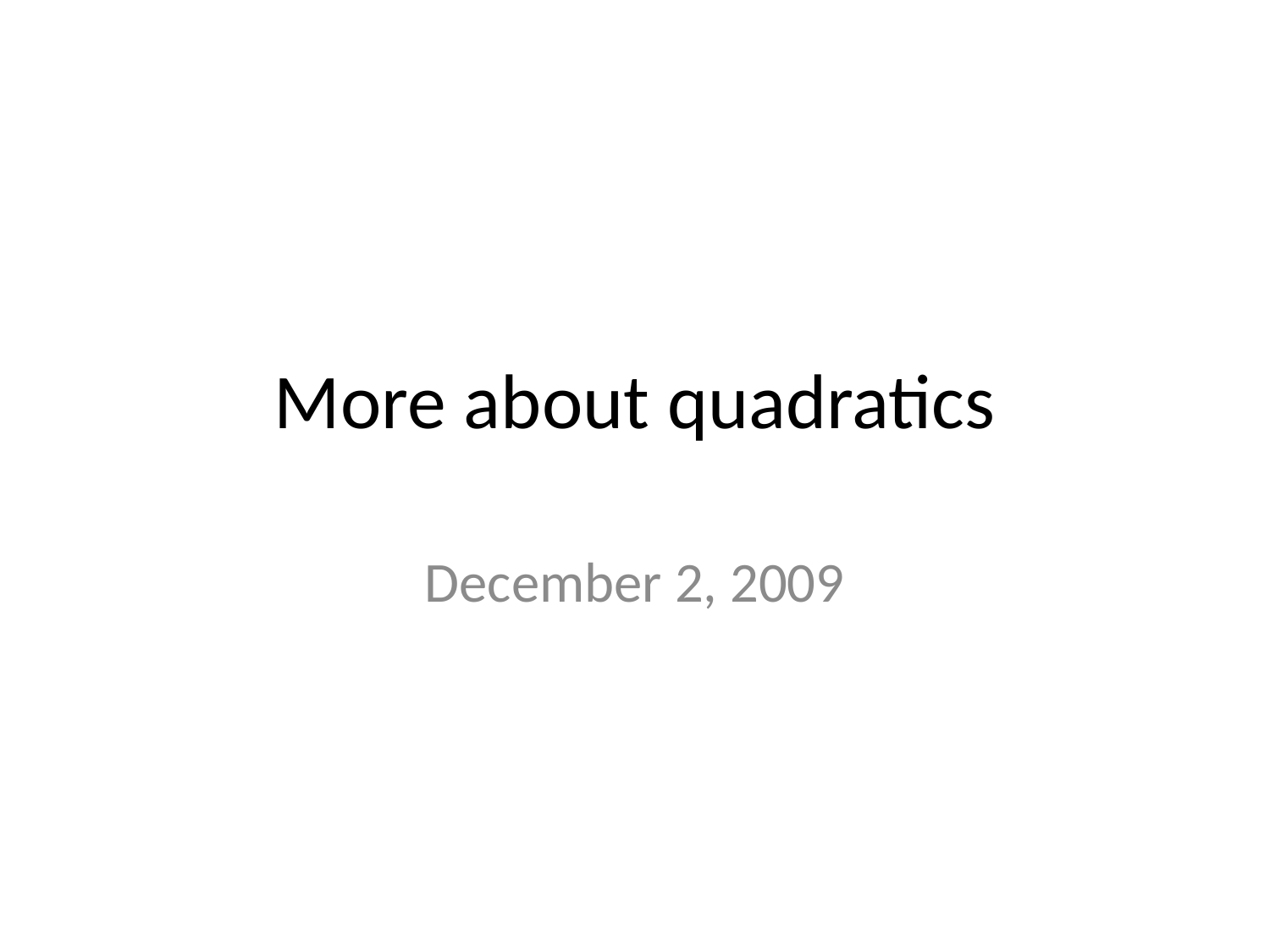

# More about quadratics
December 2, 2009